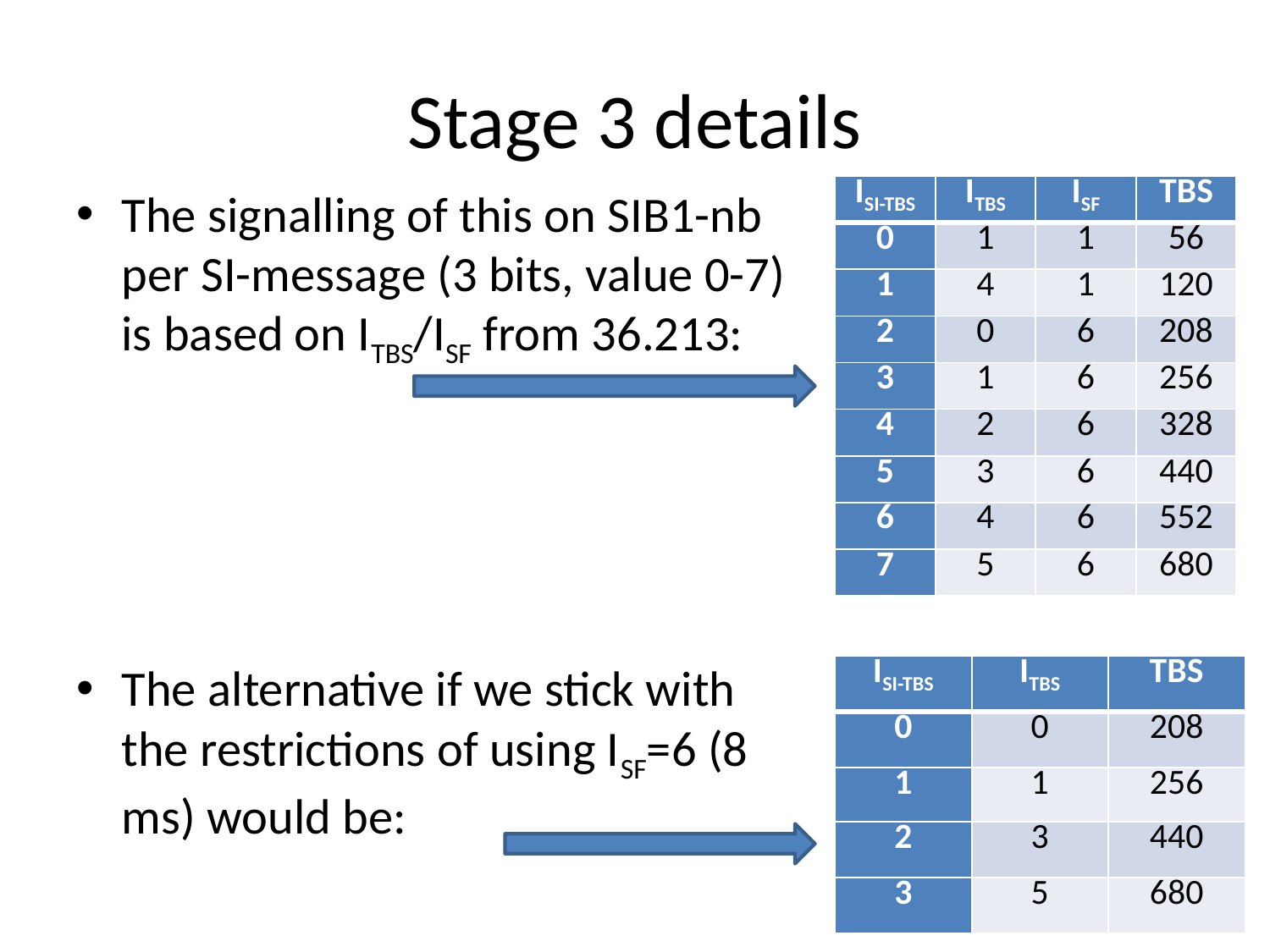

# Stage 3 details
The signalling of this on SIB1-nb per SI-message (3 bits, value 0-7) is based on ITBS/ISF from 36.213:

The alternative if we stick with the restrictions of using ISF=6 (8 ms) would be:
| ISI-TBS | ITBS | ISF | TBS |
| --- | --- | --- | --- |
| 0 | 1 | 1 | 56 |
| 1 | 4 | 1 | 120 |
| 2 | 0 | 6 | 208 |
| 3 | 1 | 6 | 256 |
| 4 | 2 | 6 | 328 |
| 5 | 3 | 6 | 440 |
| 6 | 4 | 6 | 552 |
| 7 | 5 | 6 | 680 |

| ISI-TBS | ITBS | TBS |
| --- | --- | --- |
| 0 | 0 | 208 |
| 1 | 1 | 256 |
| 2 | 3 | 440 |
| 3 | 5 | 680 |